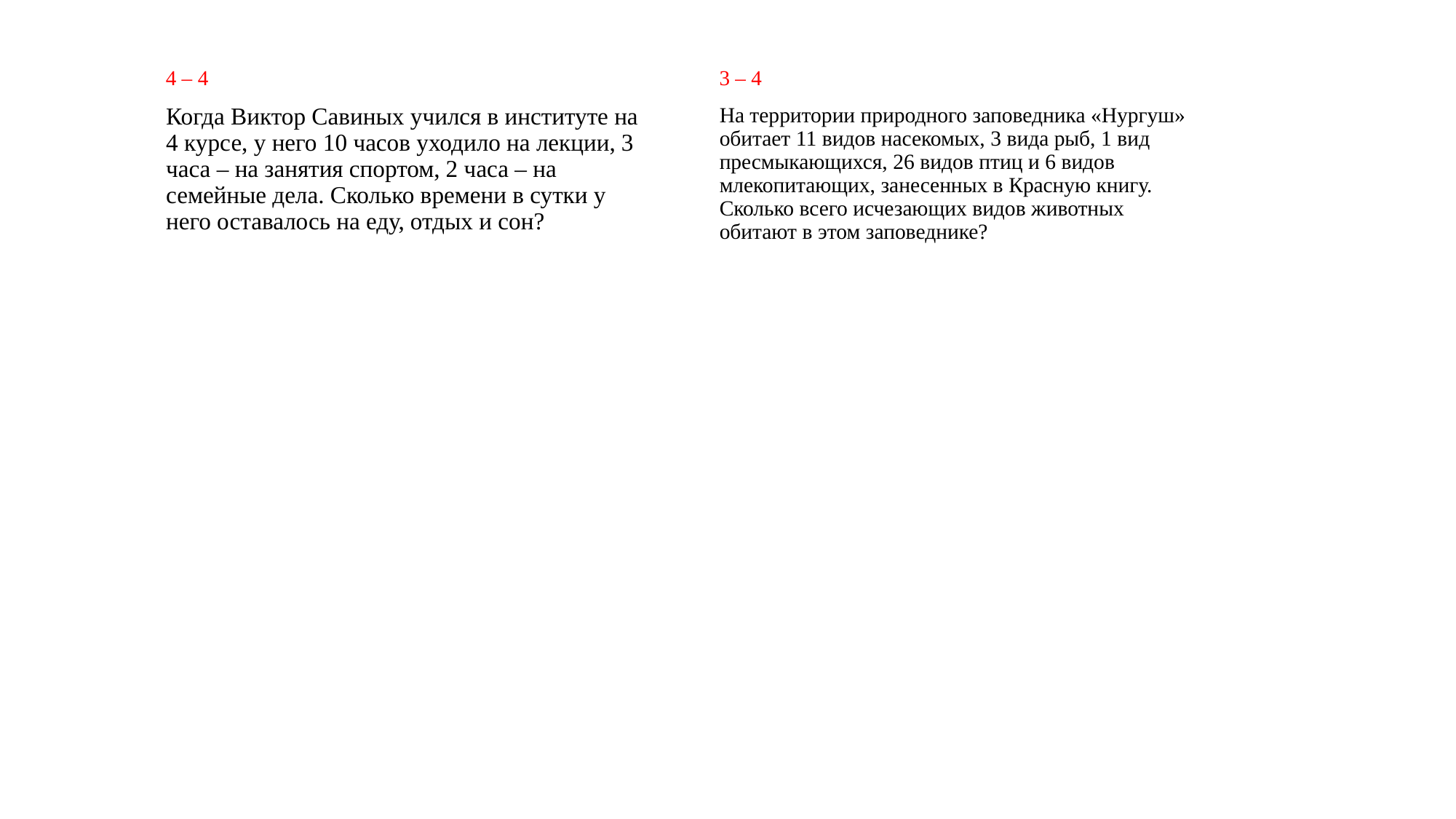

4 – 4
3 – 4
Когда Виктор Савиных учился в институте на 4 курсе, у него 10 часов уходило на лекции, 3 часа – на занятия спортом, 2 часа – на семейные дела. Сколько времени в сутки у него оставалось на еду, отдых и сон?
На территории природного заповедника «Нургуш» обитает 11 видов насекомых, 3 вида рыб, 1 вид пресмыкающихся, 26 видов птиц и 6 видов млекопитающих, занесенных в Красную книгу. Сколько всего исчезающих видов животных обитают в этом заповеднике?